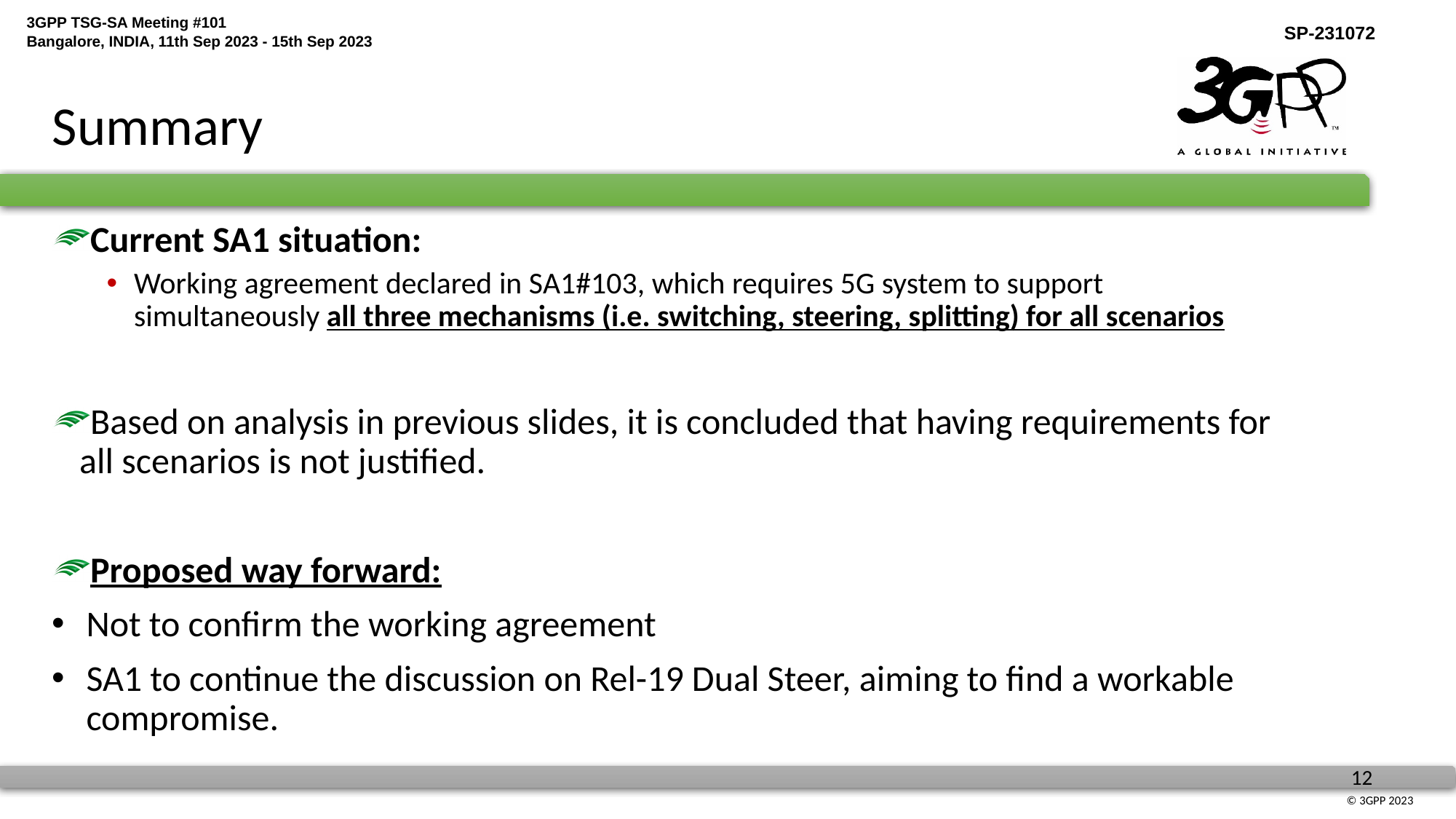

# Summary
Current SA1 situation:
Working agreement declared in SA1#103, which requires 5G system to support simultaneously all three mechanisms (i.e. switching, steering, splitting) for all scenarios

Based on analysis in previous slides, it is concluded that having requirements for all scenarios is not justified.

Proposed way forward:
Not to confirm the working agreement
SA1 to continue the discussion on Rel-19 Dual Steer, aiming to find a workable compromise.